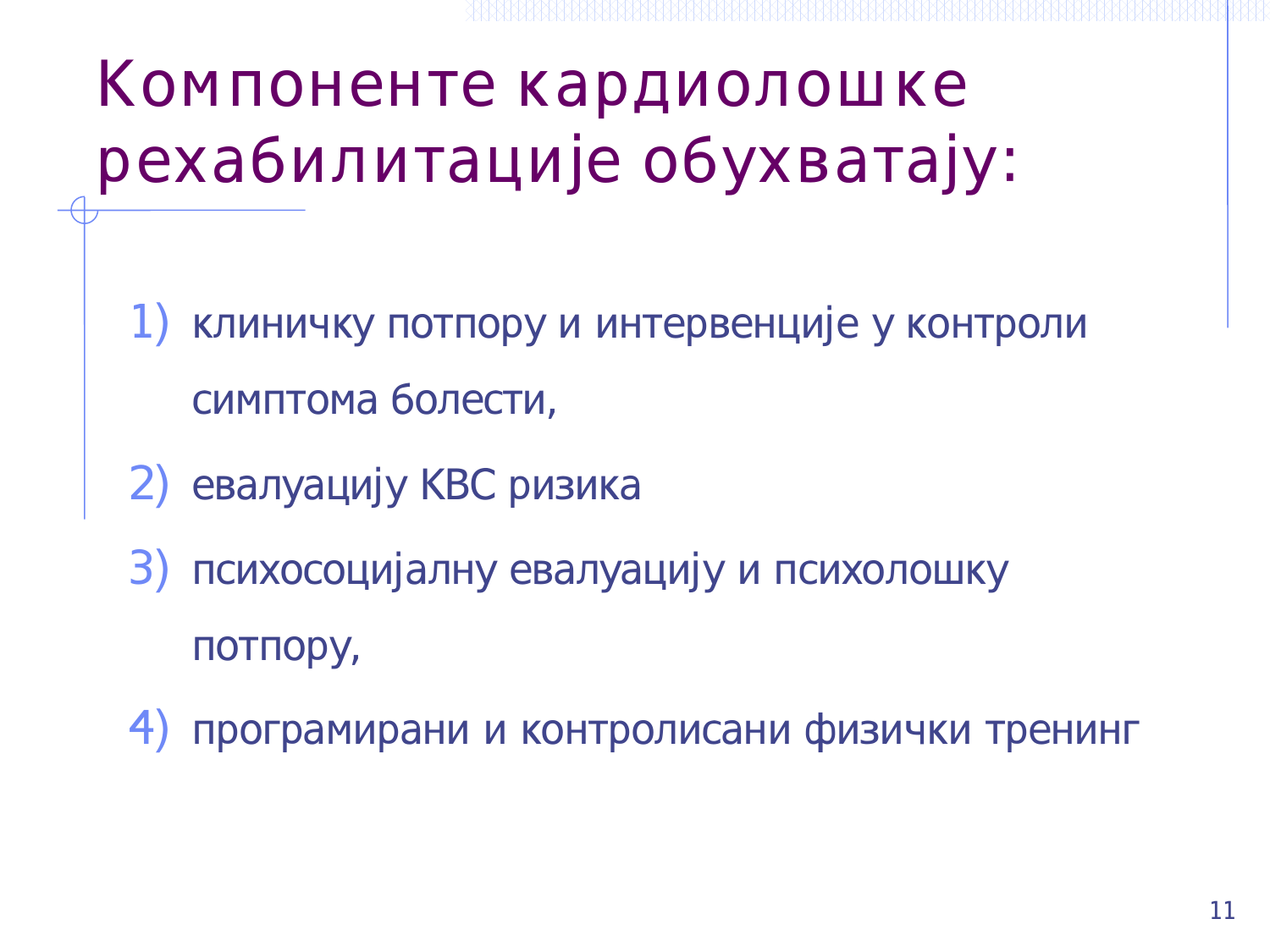

# Компоненте кардиолошке рехабилитације обухватају:
клиничку потпору и интервенције у контроли симптома болести,
евалуацију КВС ризика
психосоцијалну евалуацију и психолошку потпору,
програмирани и контролисани физички тренинг
11